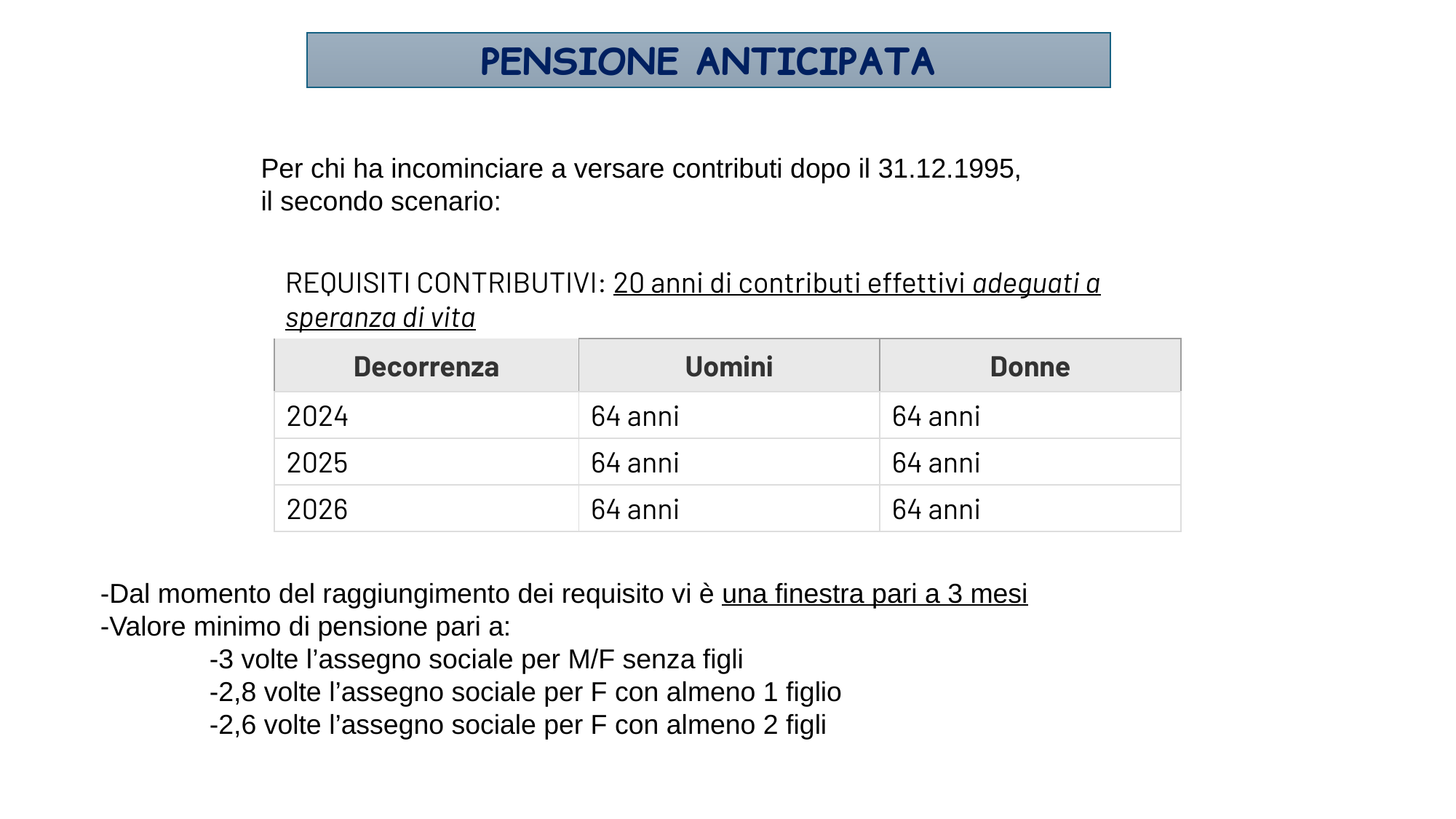

PENSIONE ANTICIPATA

Per chi ha incominciare a versare contributi dopo il 31.12.1995,
il secondo scenario:

| REQUISITI CONTRIBUTIVI: 20 anni di contributi effettivi adeguati a speranza di vita |  |  |
| --- | --- | --- |
| Decorrenza | Uomini | Donne |
| 2024 | 64 anni | 64 anni |
| 2025 | 64 anni | 64 anni |
| 2026 | 64 anni | 64 anni |
-Dal momento del raggiungimento dei requisito vi è una finestra pari a 3 mesi
-Valore minimo di pensione pari a:
	-3 volte l’assegno sociale per M/F senza figli
	-2,8 volte l’assegno sociale per F con almeno 1 figlio
	-2,6 volte l’assegno sociale per F con almeno 2 figli